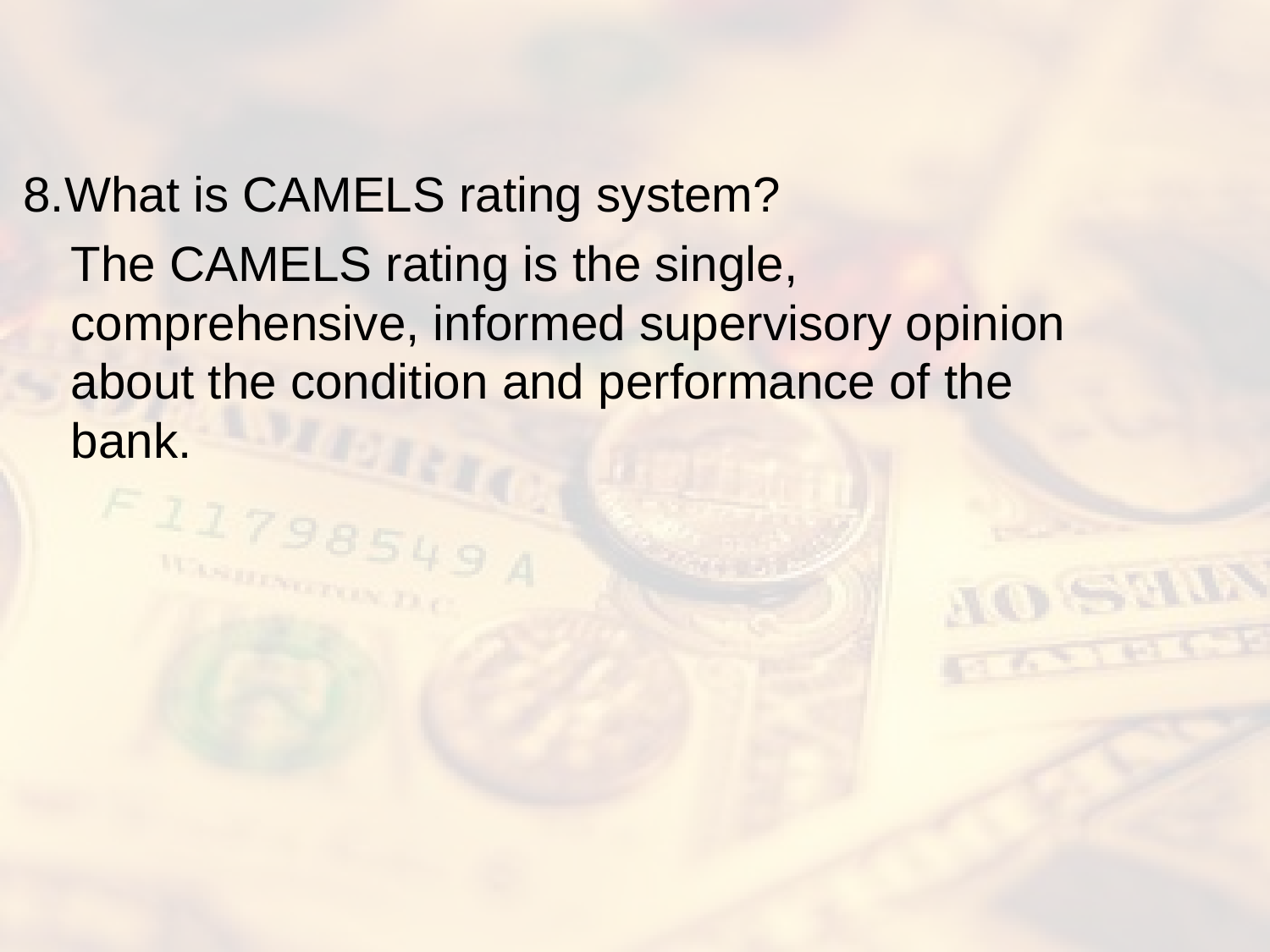

#
8.What is CAMELS rating system?
	The CAMELS rating is the single, comprehensive, informed supervisory opinion about the condition and performance of the bank.